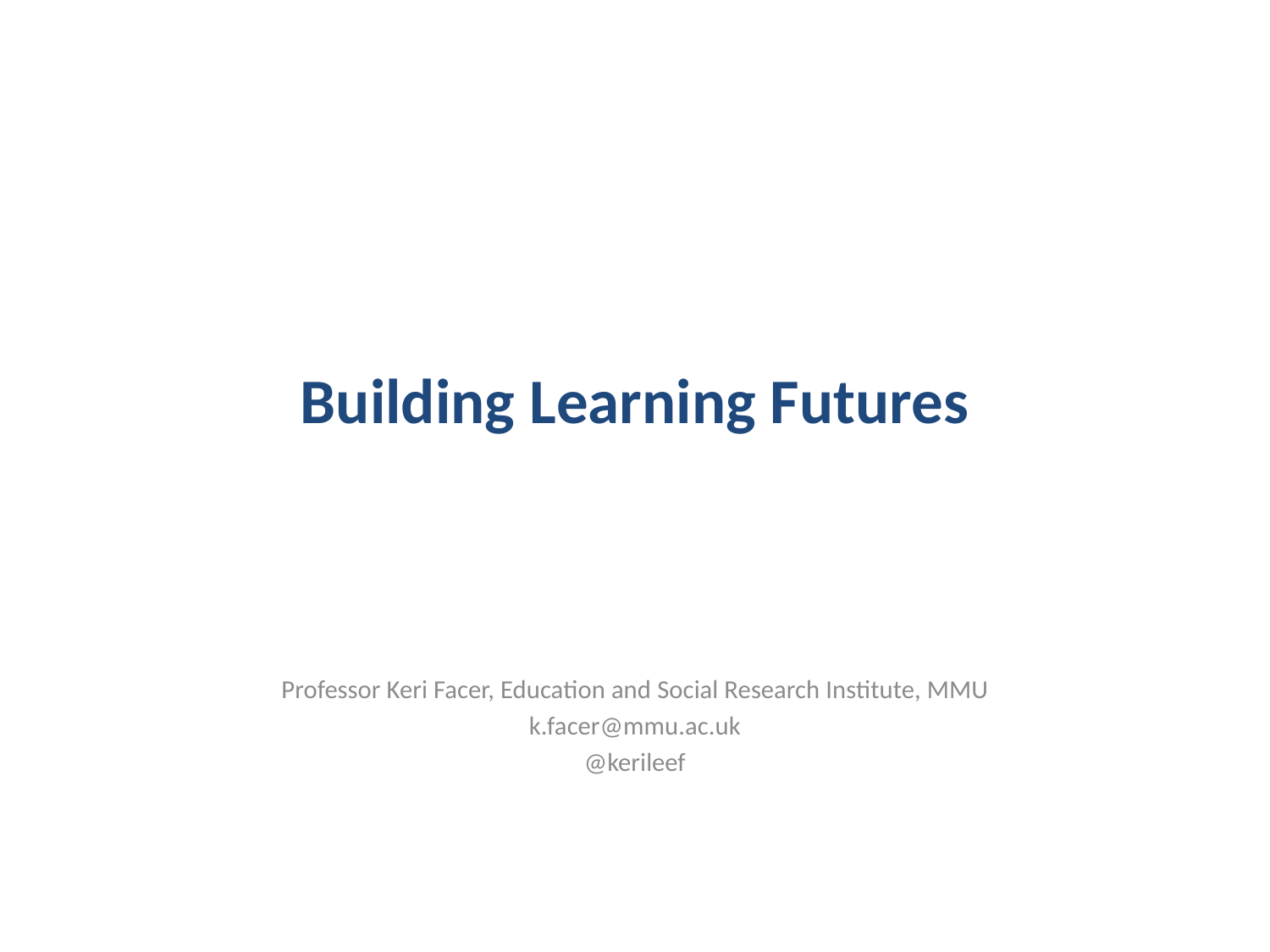

# Building Learning Futures
Professor Keri Facer, Education and Social Research Institute, MMU
k.facer@mmu.ac.uk
@kerileef